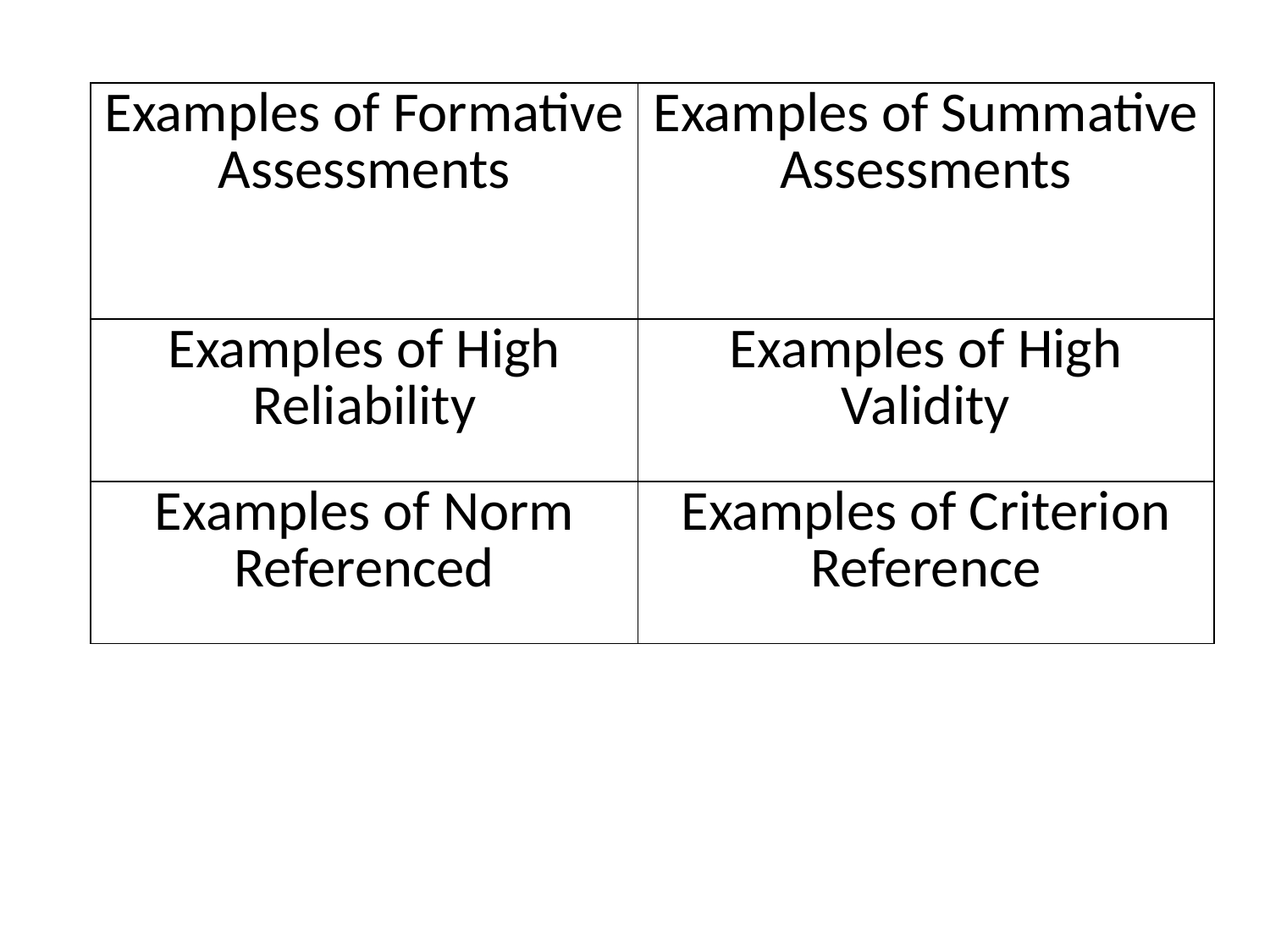

| Examples of Formative Assessments | Examples of Summative Assessments |
| --- | --- |
| Examples of High Reliability | Examples of High Validity |
| Examples of Norm Referenced | Examples of Criterion Reference |